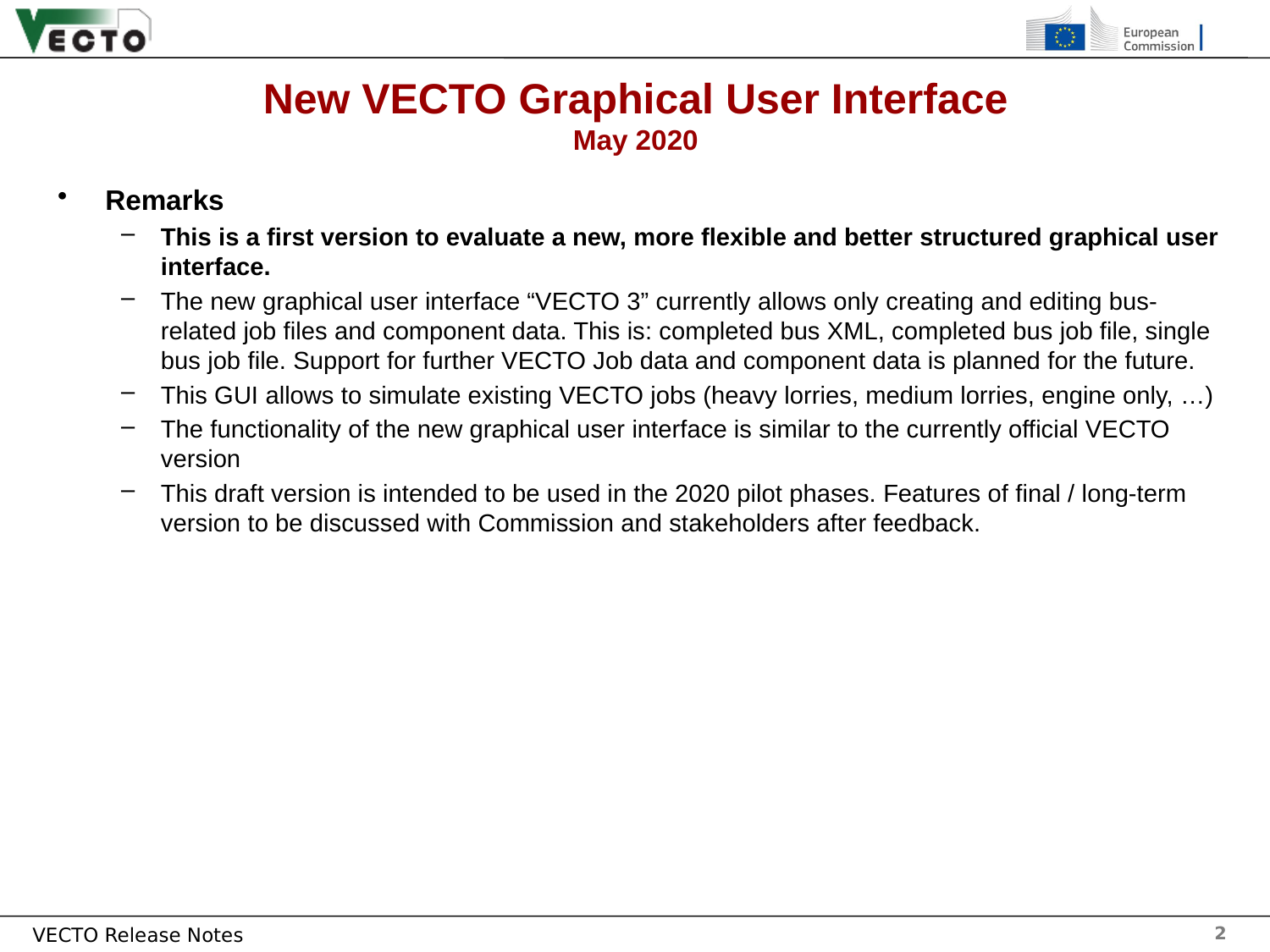

# New VECTO Graphical User Interface May 2020
Remarks
This is a first version to evaluate a new, more flexible and better structured graphical user interface.
The new graphical user interface “VECTO 3” currently allows only creating and editing bus-related job files and component data. This is: completed bus XML, completed bus job file, single bus job file. Support for further VECTO Job data and component data is planned for the future.
This GUI allows to simulate existing VECTO jobs (heavy lorries, medium lorries, engine only, …)
The functionality of the new graphical user interface is similar to the currently official VECTO version
This draft version is intended to be used in the 2020 pilot phases. Features of final / long-term version to be discussed with Commission and stakeholders after feedback.